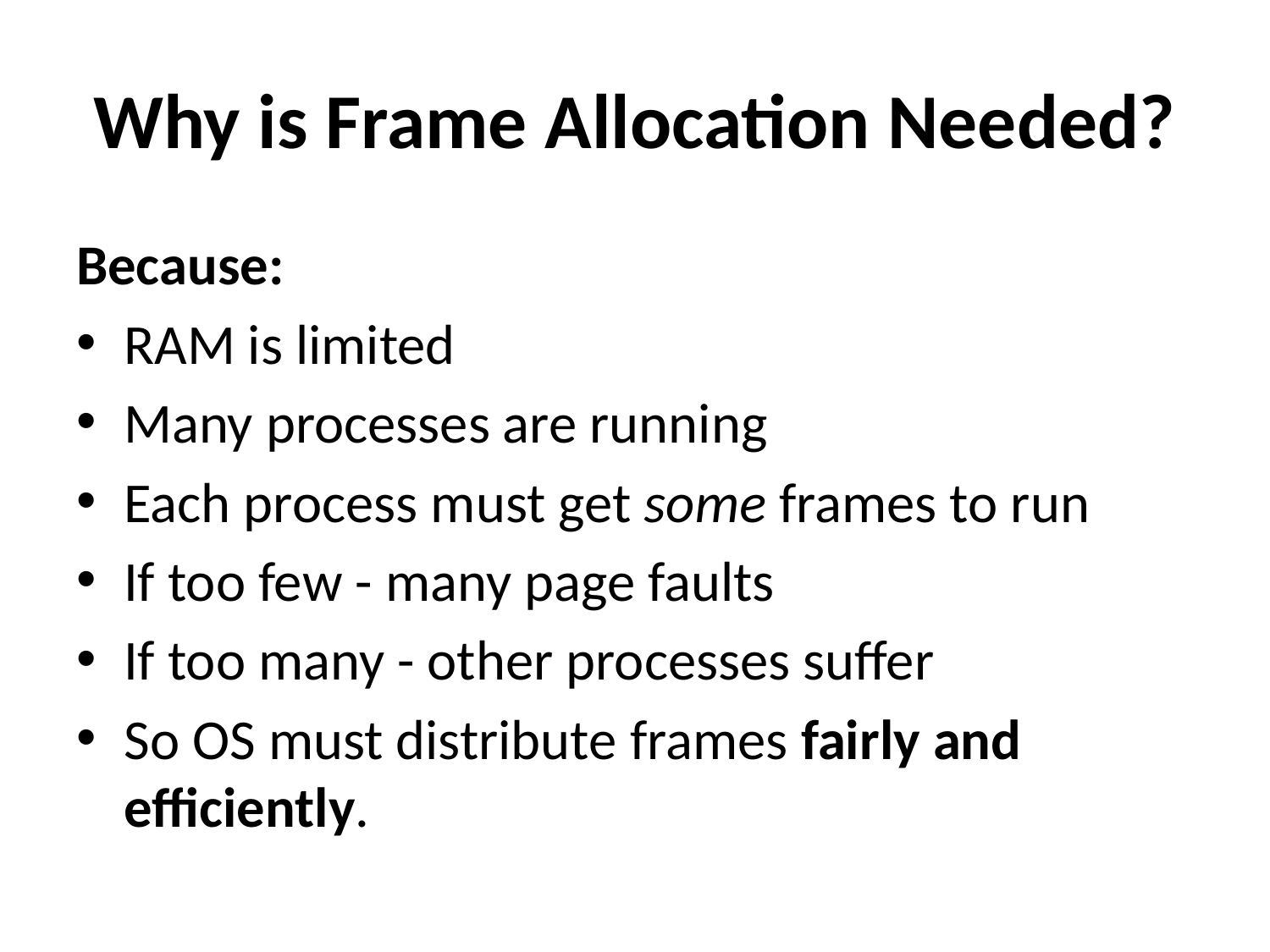

# Why is Frame Allocation Needed?
Because:
RAM is limited
Many processes are running
Each process must get some frames to run
If too few - many page faults
If too many - other processes suffer
So OS must distribute frames fairly and efficiently.